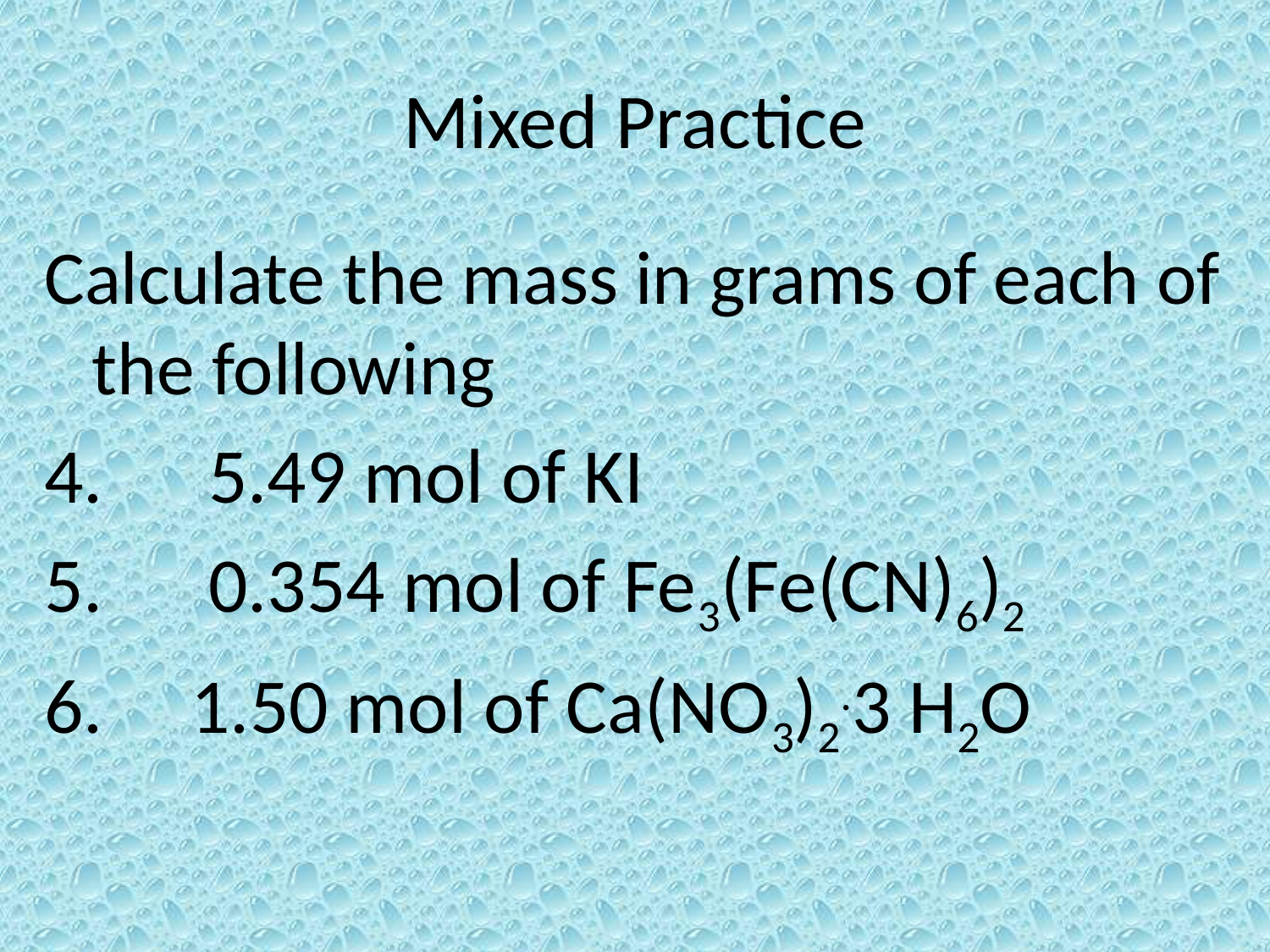

# Mixed Practice
Calculate the mass in grams of each of the following
4.      5.49 mol of KI
5.      0.354 mol of Fe3(Fe(CN)6)2
6.     1.50 mol of Ca(NO3)2.3 H2O